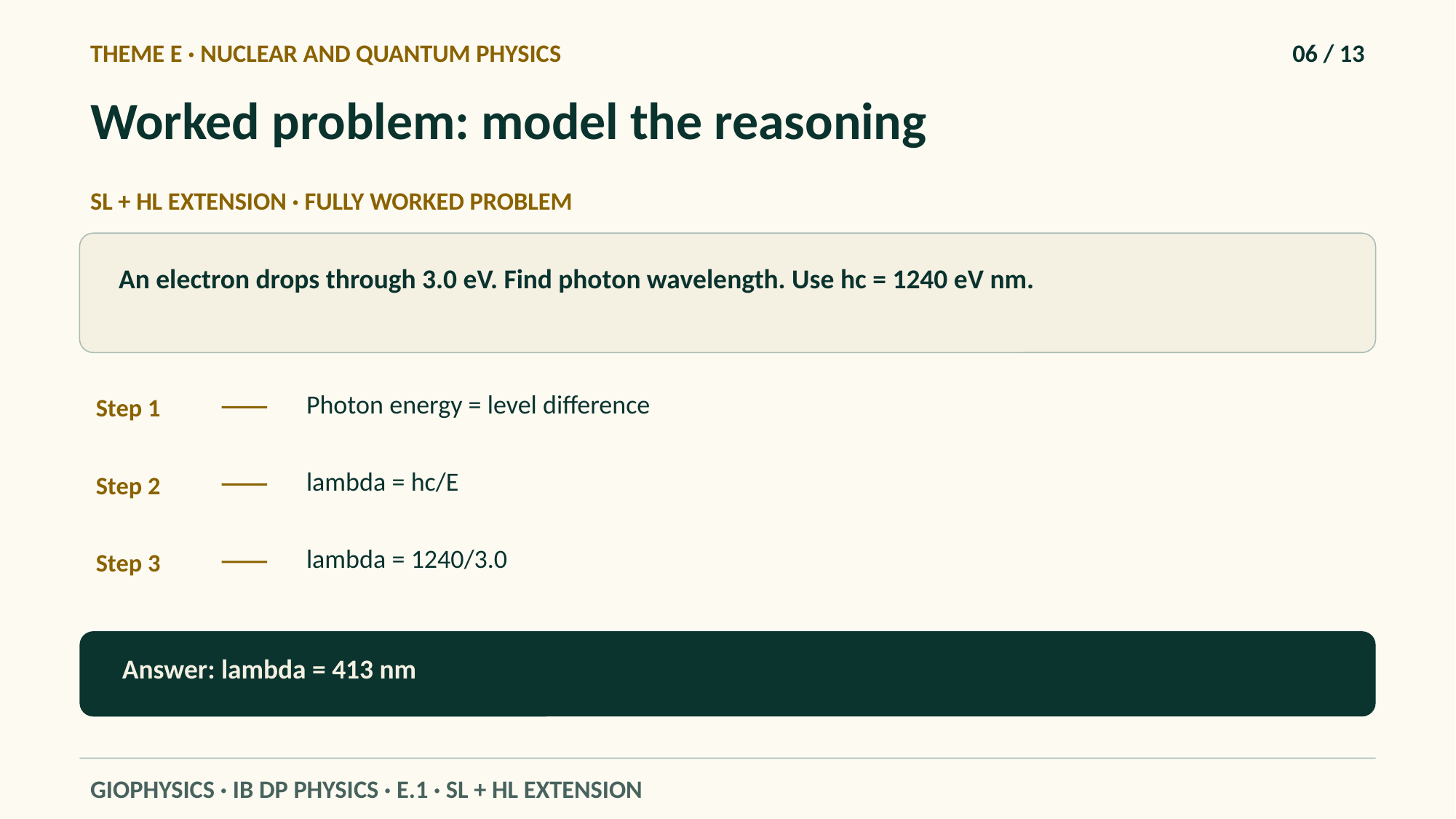

THEME E · NUCLEAR AND QUANTUM PHYSICS
06 / 13
Worked problem: model the reasoning
SL + HL EXTENSION · FULLY WORKED PROBLEM

An electron drops through 3.0 eV. Find photon wavelength. Use hc = 1240 eV nm.
Photon energy = level difference
Step 1

lambda = hc/E
Step 2

lambda = 1240/3.0
Step 3

Answer: lambda = 413 nm

GIOPHYSICS · IB DP PHYSICS · E.1 · SL + HL EXTENSION